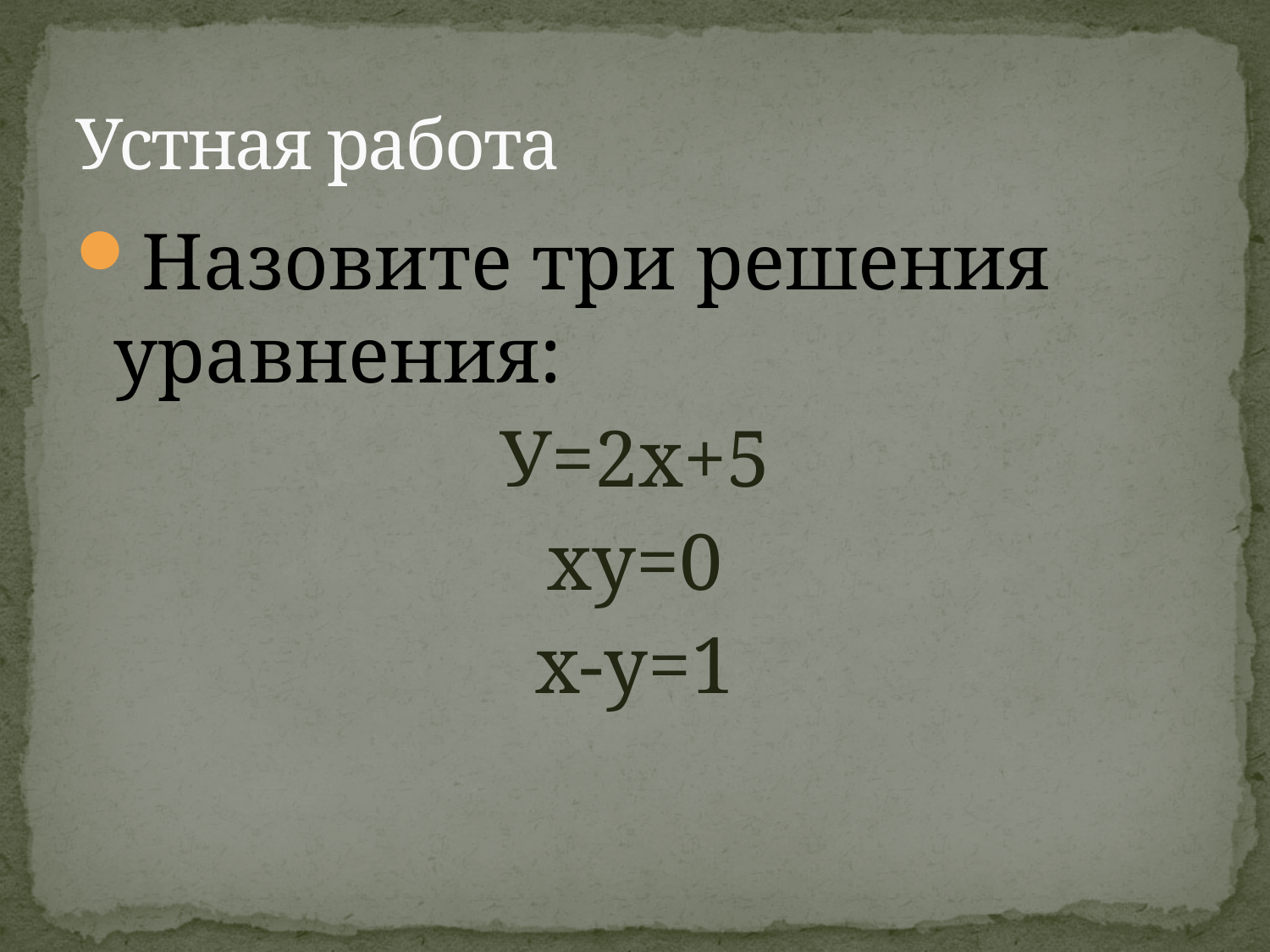

# Устная работа
Назовите три решения уравнения:
У=2х+5
ху=0
х-у=1